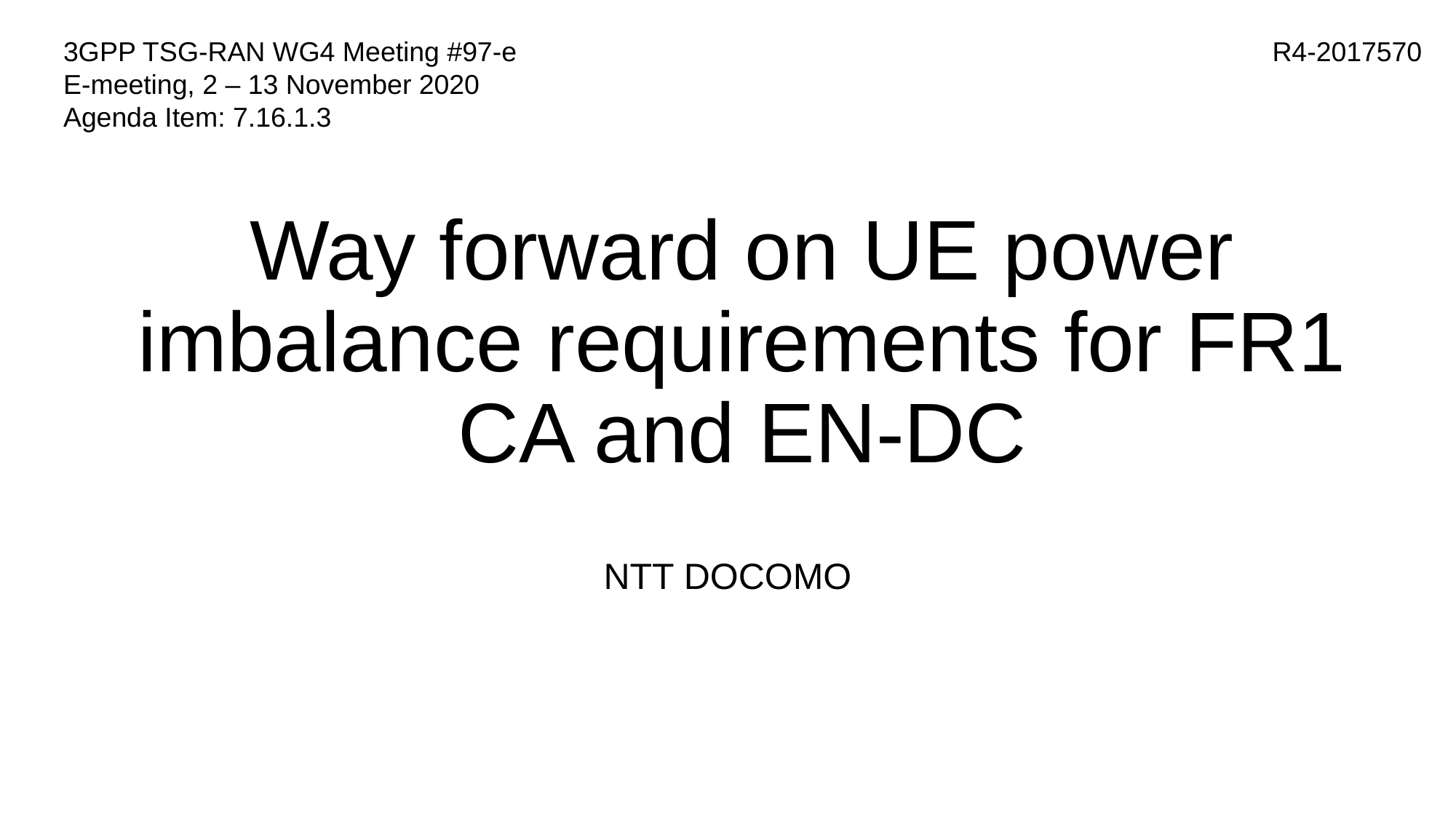

3GPP TSG-RAN WG4 Meeting #97-e
E-meeting, 2 – 13 November 2020
Agenda Item: 7.16.1.3
R4-2017570
# Way forward on UE power imbalance requirements for FR1 CA and EN-DC
NTT DOCOMO